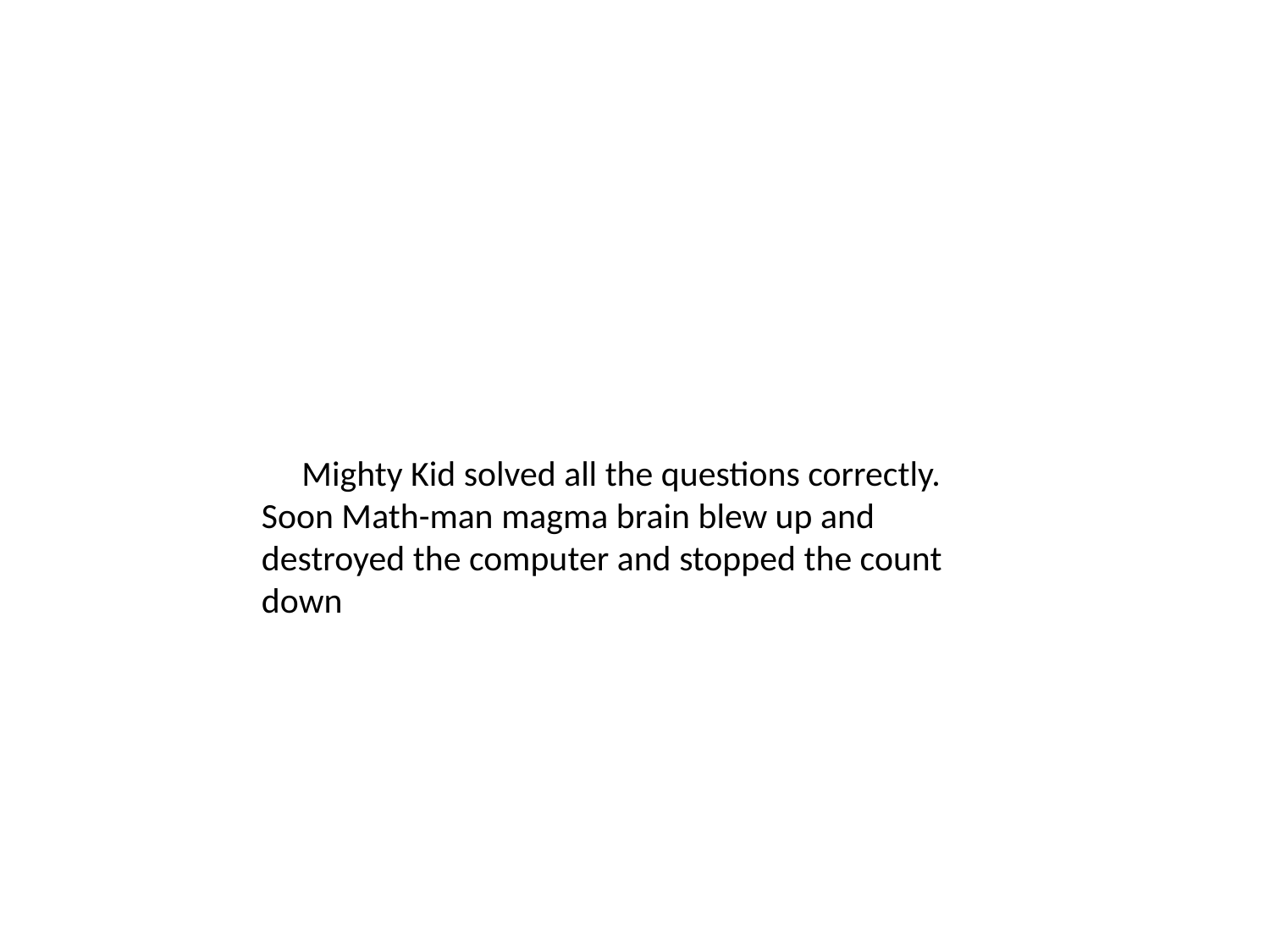

Mighty Kid solved all the questions correctly. Soon Math-man magma brain blew up and destroyed the computer and stopped the count down